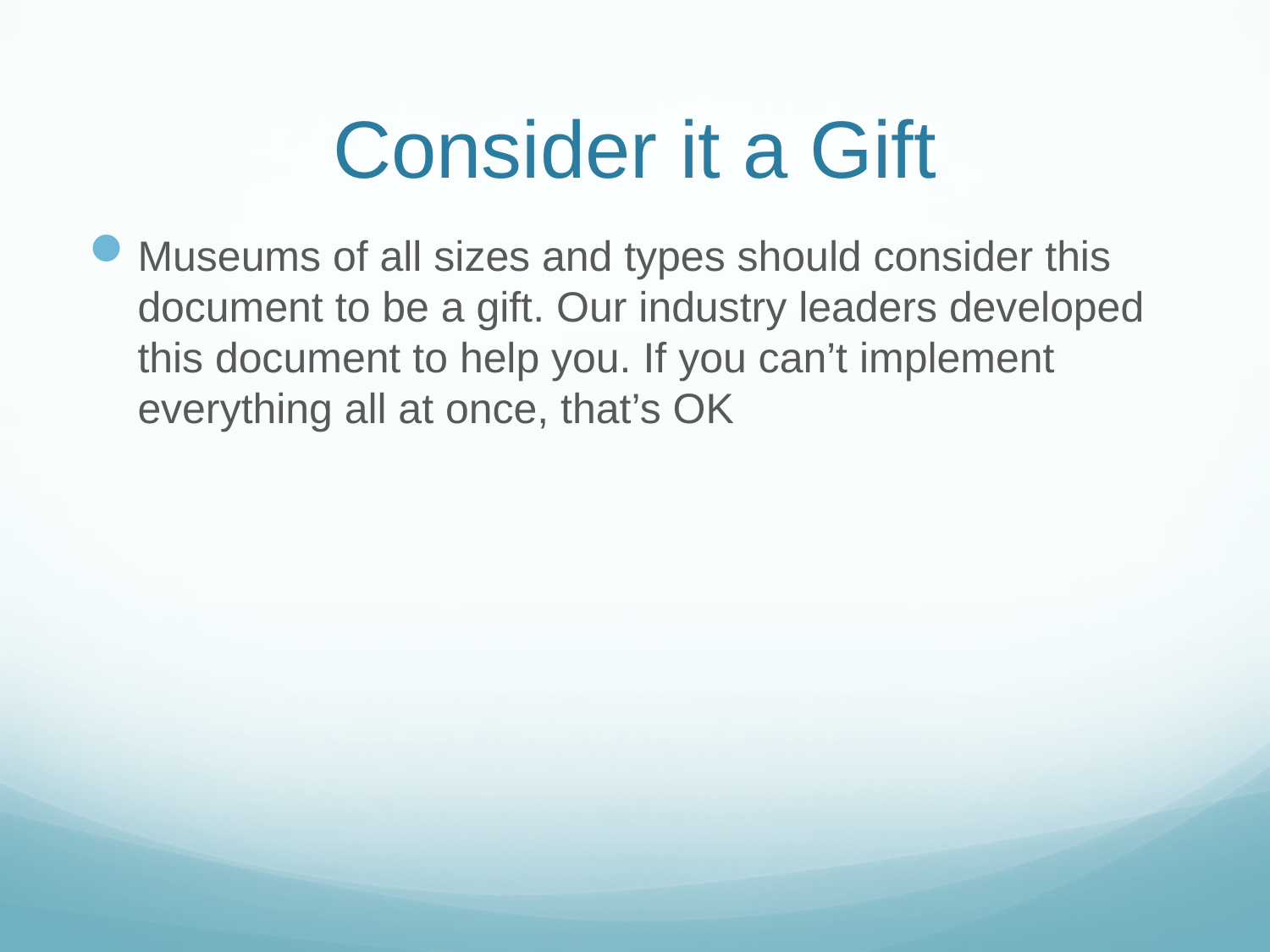

# Consider it a Gift
Museums of all sizes and types should consider this document to be a gift. Our industry leaders developed this document to help you. If you can’t implement everything all at once, that’s OK